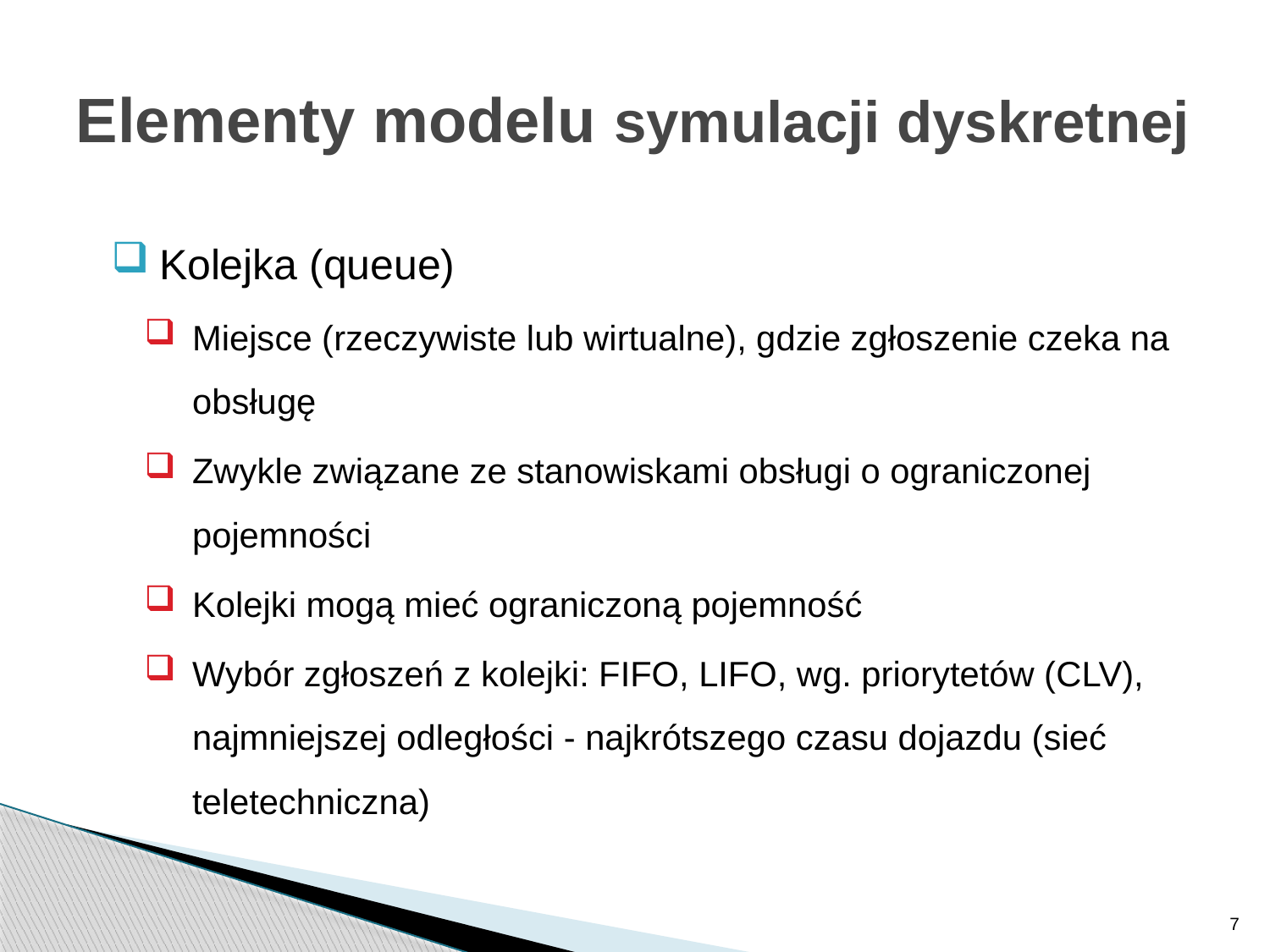

# Elementy modelu symulacji dyskretnej
Kolejka (queue)
Miejsce (rzeczywiste lub wirtualne), gdzie zgłoszenie czeka na obsługę
Zwykle związane ze stanowiskami obsługi o ograniczonej pojemności
Kolejki mogą mieć ograniczoną pojemność
Wybór zgłoszeń z kolejki: FIFO, LIFO, wg. priorytetów (CLV), najmniejszej odległości - najkrótszego czasu dojazdu (sieć teletechniczna)

7